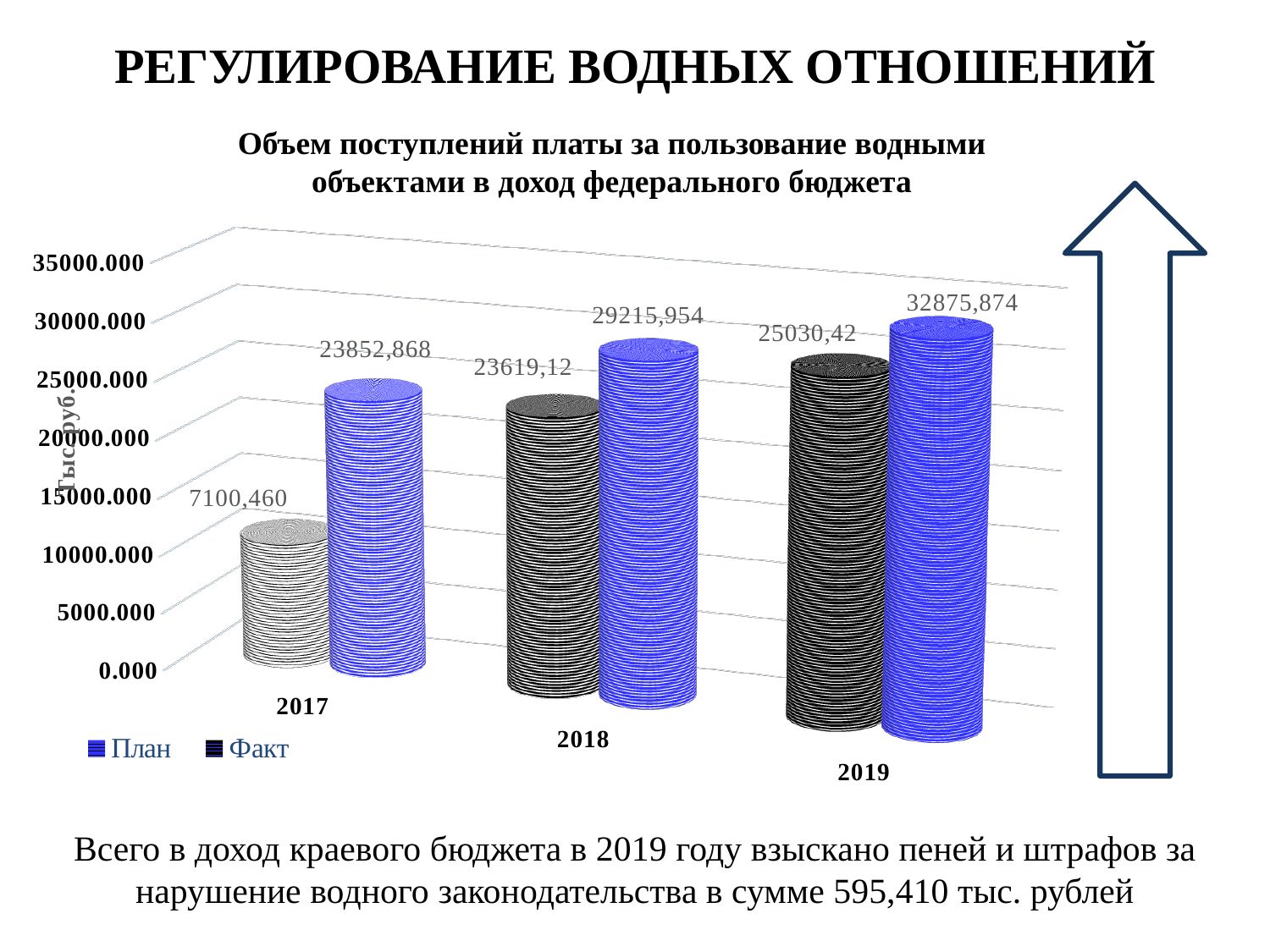

РЕГУЛИРОВАНИЕ ВОДНЫХ ОТНОШЕНИЙ
Объем поступлений платы за пользование водными объектами в доход федерального бюджета

[unsupported chart]

Всего в доход краевого бюджета в 2019 году взыскано пеней и штрафов за нарушение водного законодательства в сумме 595,410 тыс. рублей